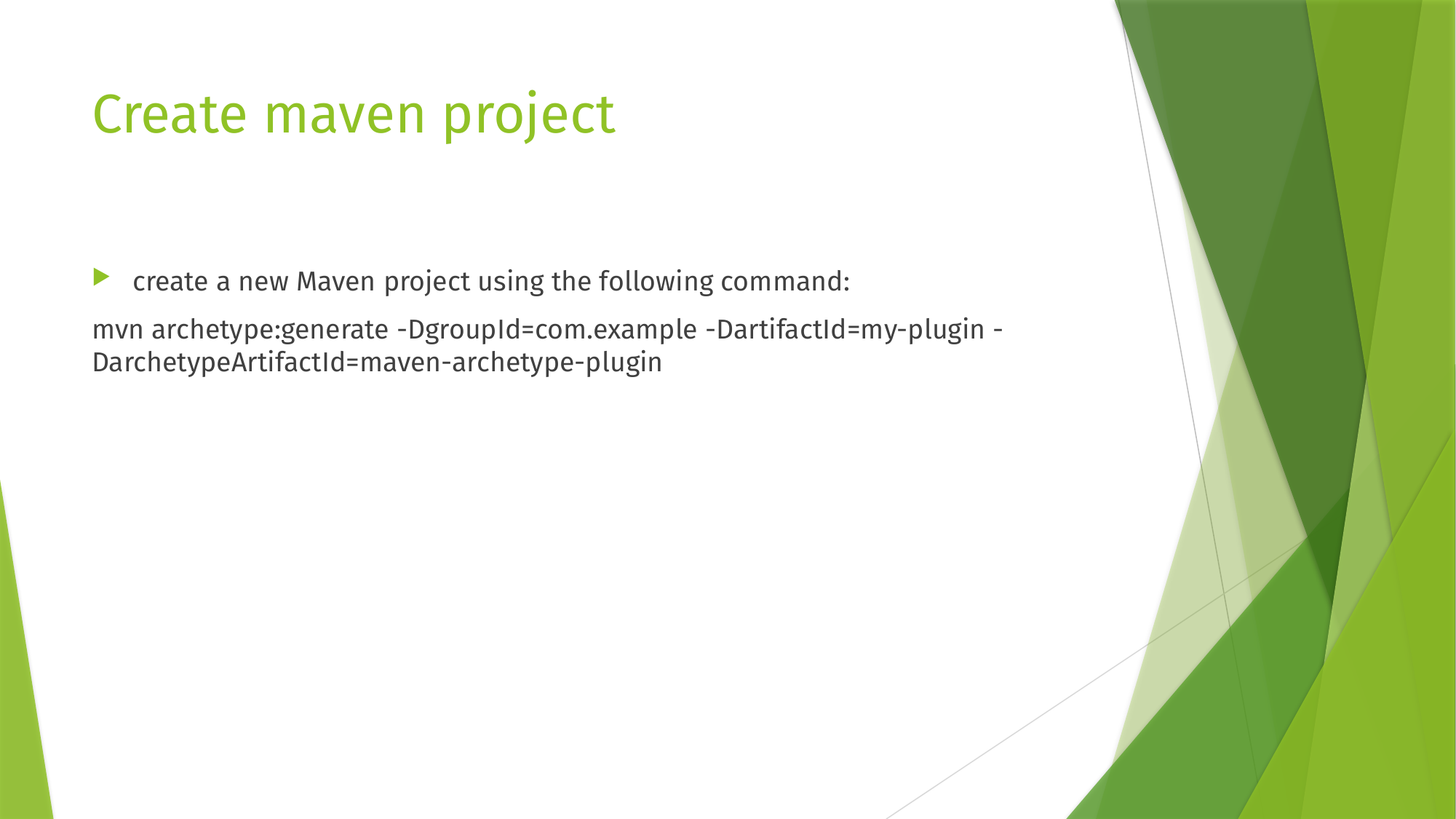

# Create maven project
create a new Maven project using the following command:
mvn archetype:generate -DgroupId=com.example -DartifactId=my-plugin -DarchetypeArtifactId=maven-archetype-plugin